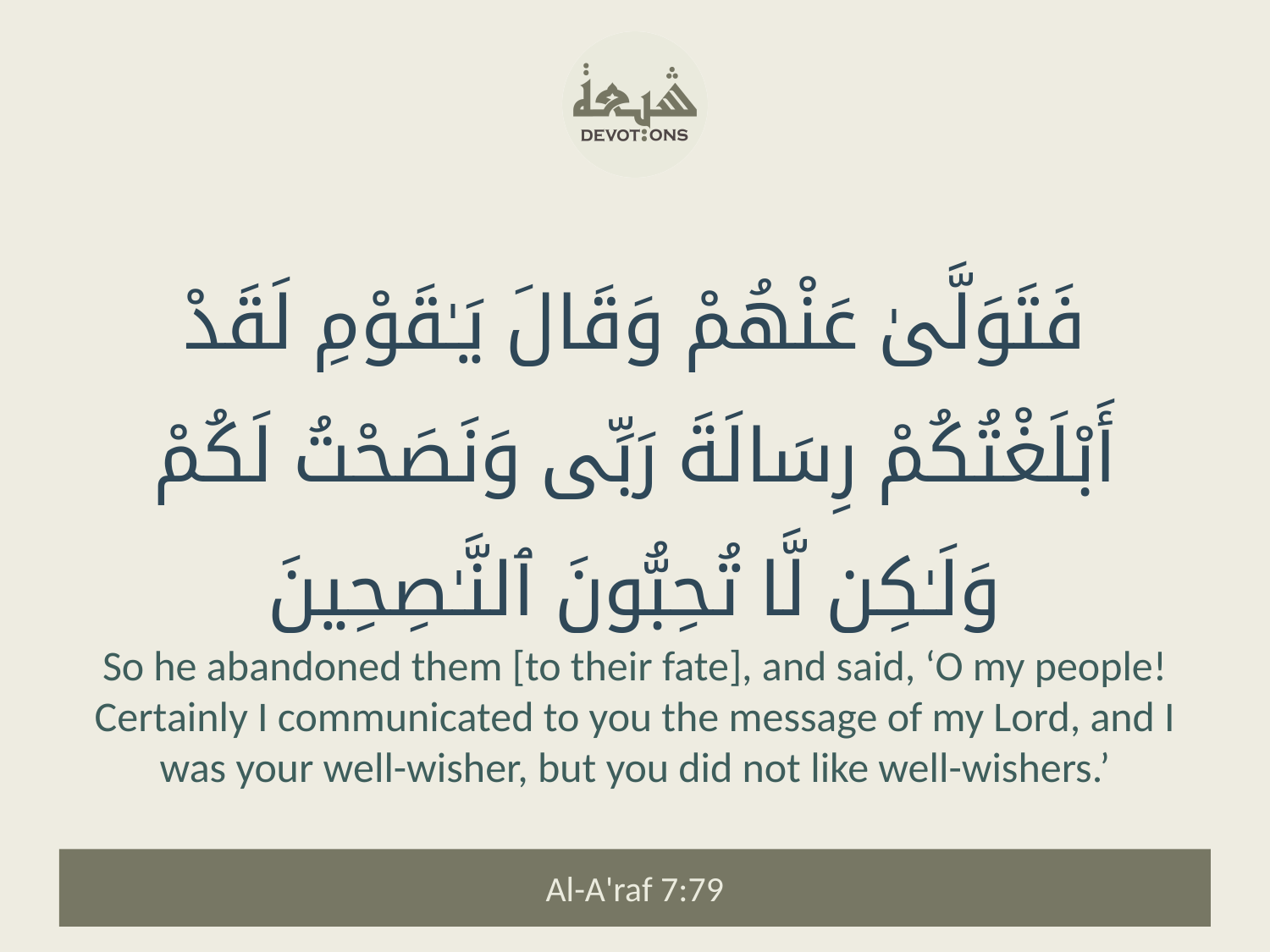

فَتَوَلَّىٰ عَنْهُمْ وَقَالَ يَـٰقَوْمِ لَقَدْ أَبْلَغْتُكُمْ رِسَالَةَ رَبِّى وَنَصَحْتُ لَكُمْ وَلَـٰكِن لَّا تُحِبُّونَ ٱلنَّـٰصِحِينَ
So he abandoned them [to their fate], and said, ‘O my people! Certainly I communicated to you the message of my Lord, and I was your well-wisher, but you did not like well-wishers.’
Al-A'raf 7:79